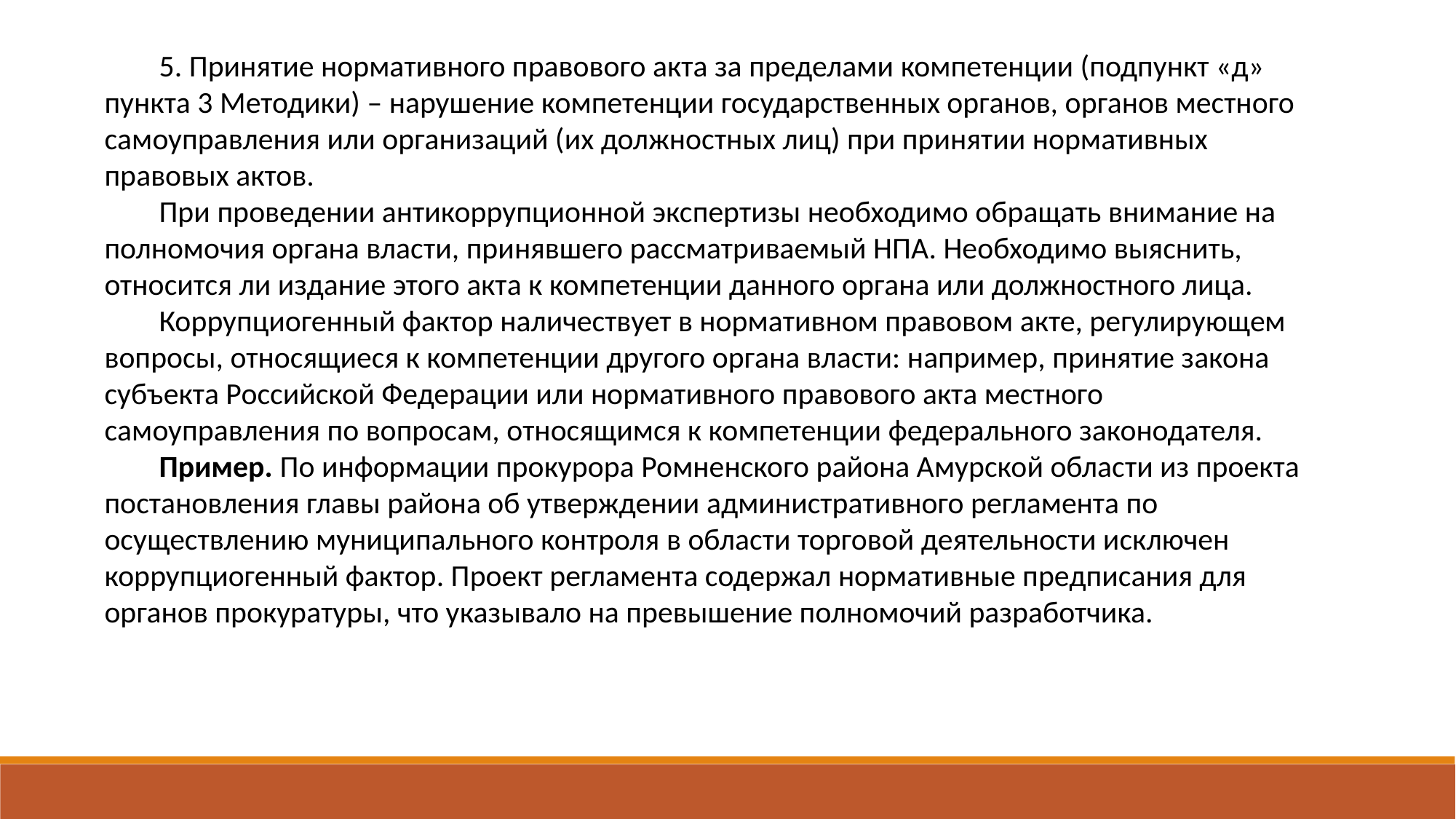

5. Принятие нормативного правового акта за пределами компетенции (подпункт «д» пункта 3 Методики) – нарушение компетенции государственных органов, органов местного самоуправления или организаций (их должностных лиц) при принятии нормативных правовых актов.
При проведении антикоррупционной экспертизы необходимо обращать внимание на полномочия органа власти, принявшего рассматриваемый НПА. Необходимо выяснить, относится ли издание этого акта к компетенции данного органа или должностного лица.
Коррупциогенный фактор наличествует в нормативном правовом акте, регулирующем вопросы, относящиеся к компетенции другого органа власти: например, принятие закона субъекта Российской Федерации или нормативного правового акта местного самоуправления по вопросам, относящимся к компетенции федерального законодателя.
Пример. По информации прокурора Ромненского района Амурской области из проекта постановления главы района об утверждении административного регламента по осуществлению муниципального контроля в области торговой деятельности исключен коррупциогенный фактор. Проект регламента содержал нормативные предписания для органов прокуратуры, что указывало на превышение полномочий разработчика.